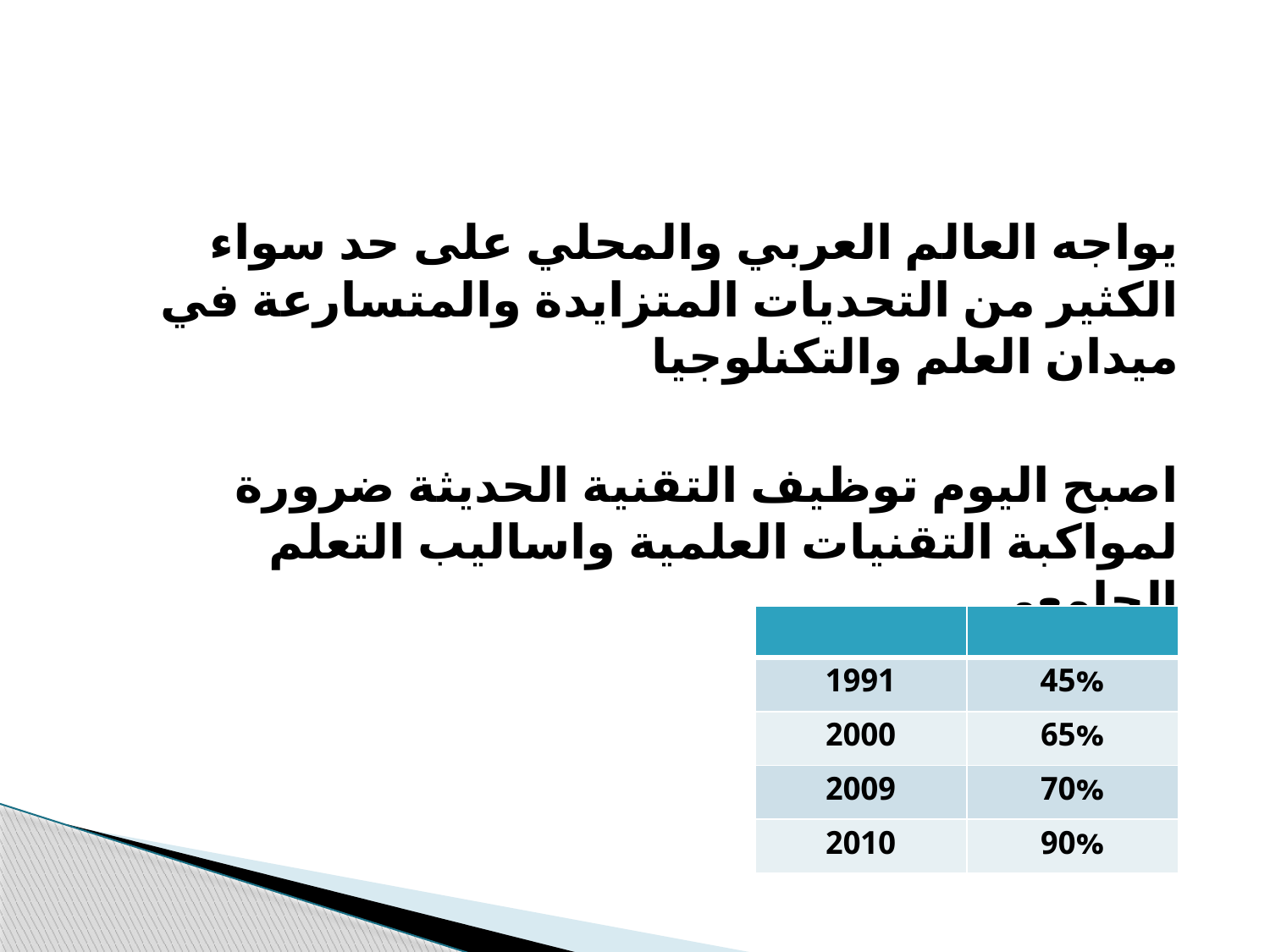

#
يواجه العالم العربي والمحلي على حد سواء الكثير من التحديات المتزايدة والمتسارعة في ميدان العلم والتكنلوجيا

اصبح اليوم توظيف التقنية الحديثة ضرورة لمواكبة التقنيات العلمية واساليب التعلم الجامعي

|  |  |
| --- | --- |
| 1991 | 45% |
| 2000 | 65% |
| 2009 | 70% |
| 2010 | 90% |